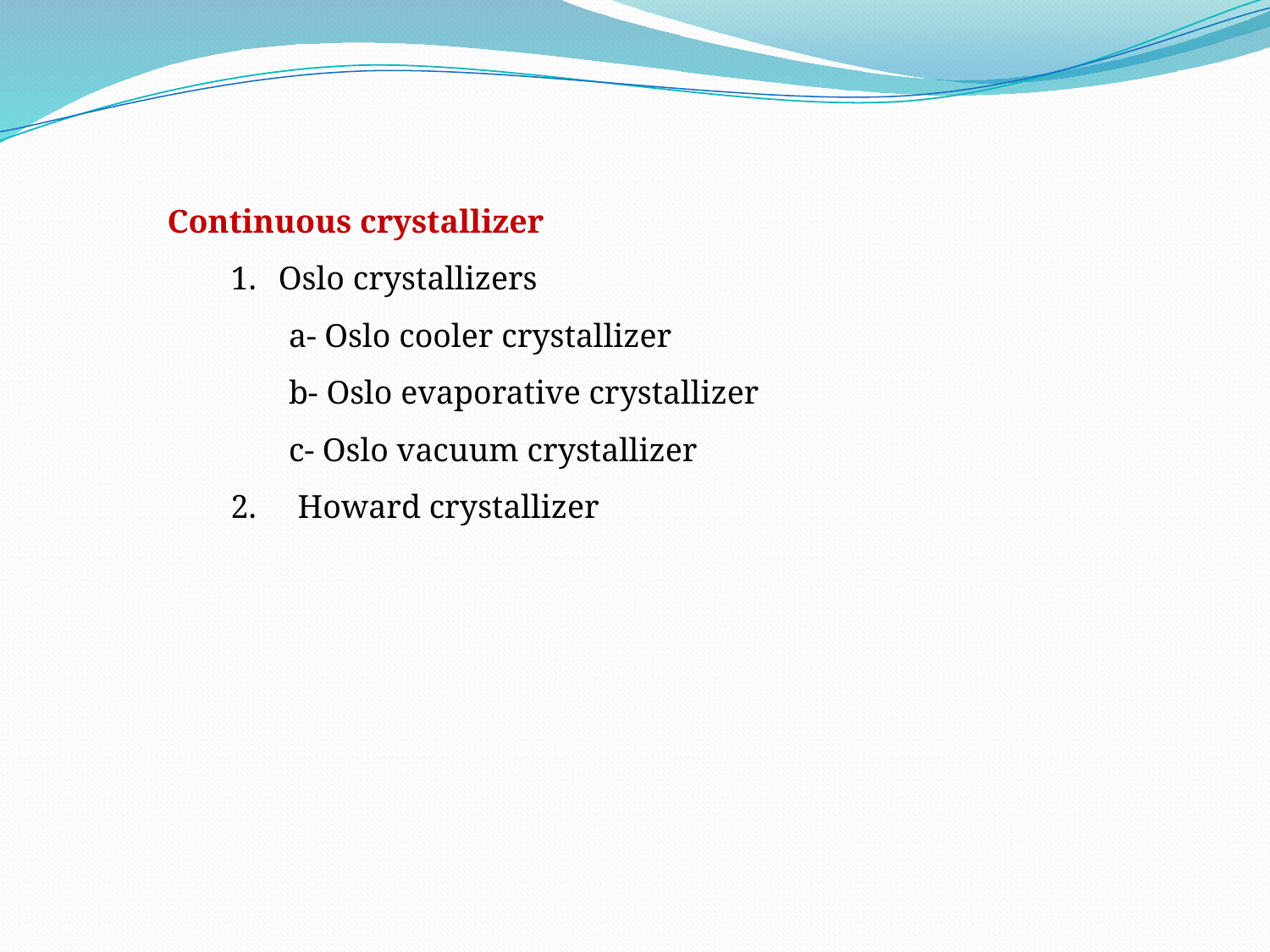

Continuous crystallizer
Oslo crystallizers
       a- Oslo cooler crystallizer
       b- Oslo evaporative crystallizer
       c- Oslo vacuum crystallizer
2.     Howard crystallizer